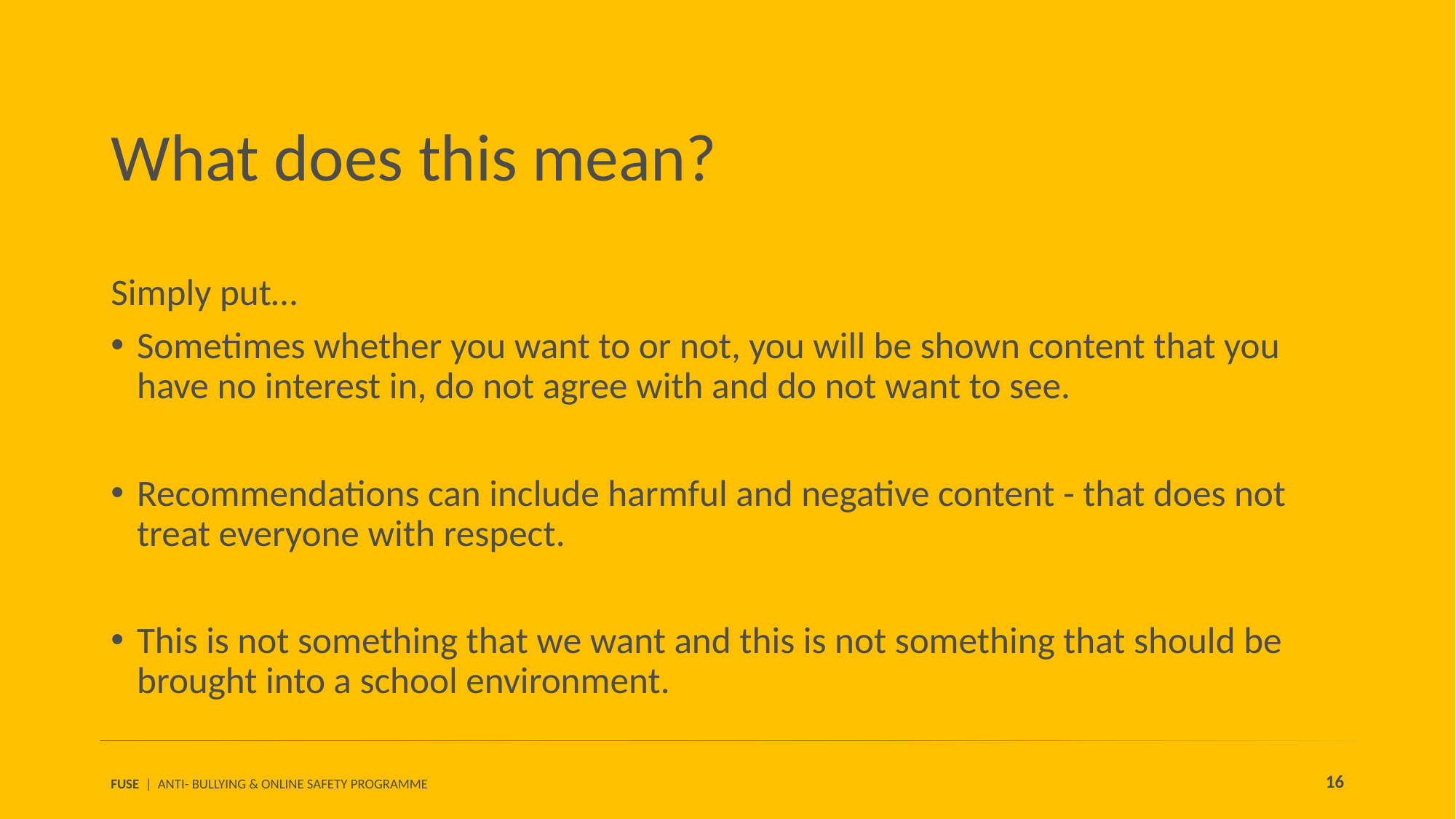

What does this mean?
Simply put…
Sometimes whether you want to or not, you will be shown content that you have no interest in, do not agree with and do not want to see.

Recommendations can include harmful and negative content - that does not treat everyone with respect.

This is not something that we want and this is not something that should be brought into a school environment.
16